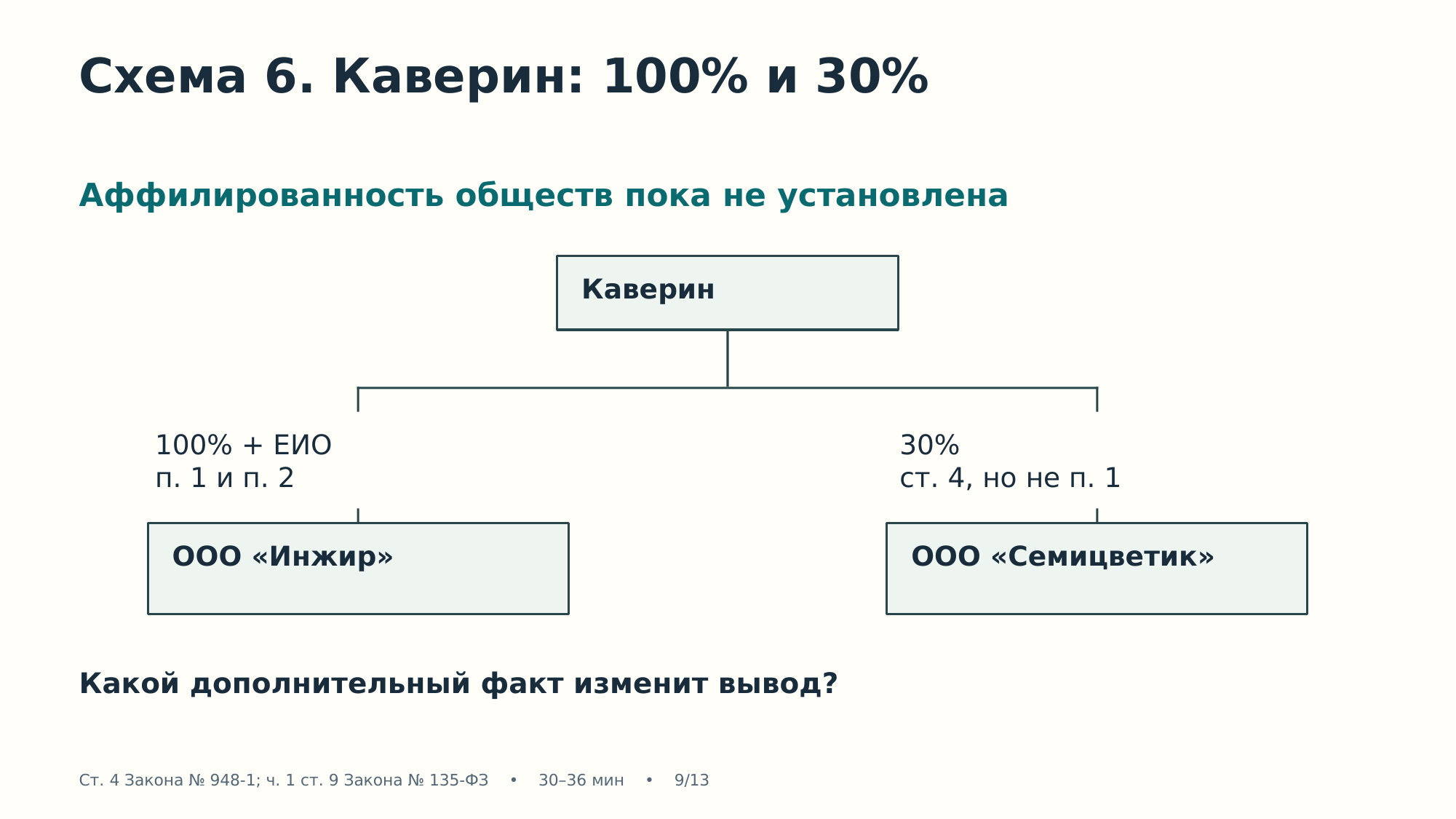

Схема 6. Каверин: 100% и 30%
Аффилированность обществ пока не установлена

Каверин

100% + ЕИО
п. 1 и п. 2
30%
ст. 4, но не п. 1

ООО «Инжир»
ООО «Семицветик»
Какой дополнительный факт изменит вывод?
Ст. 4 Закона № 948-1; ч. 1 ст. 9 Закона № 135-ФЗ    •    30–36 мин    •    9/13